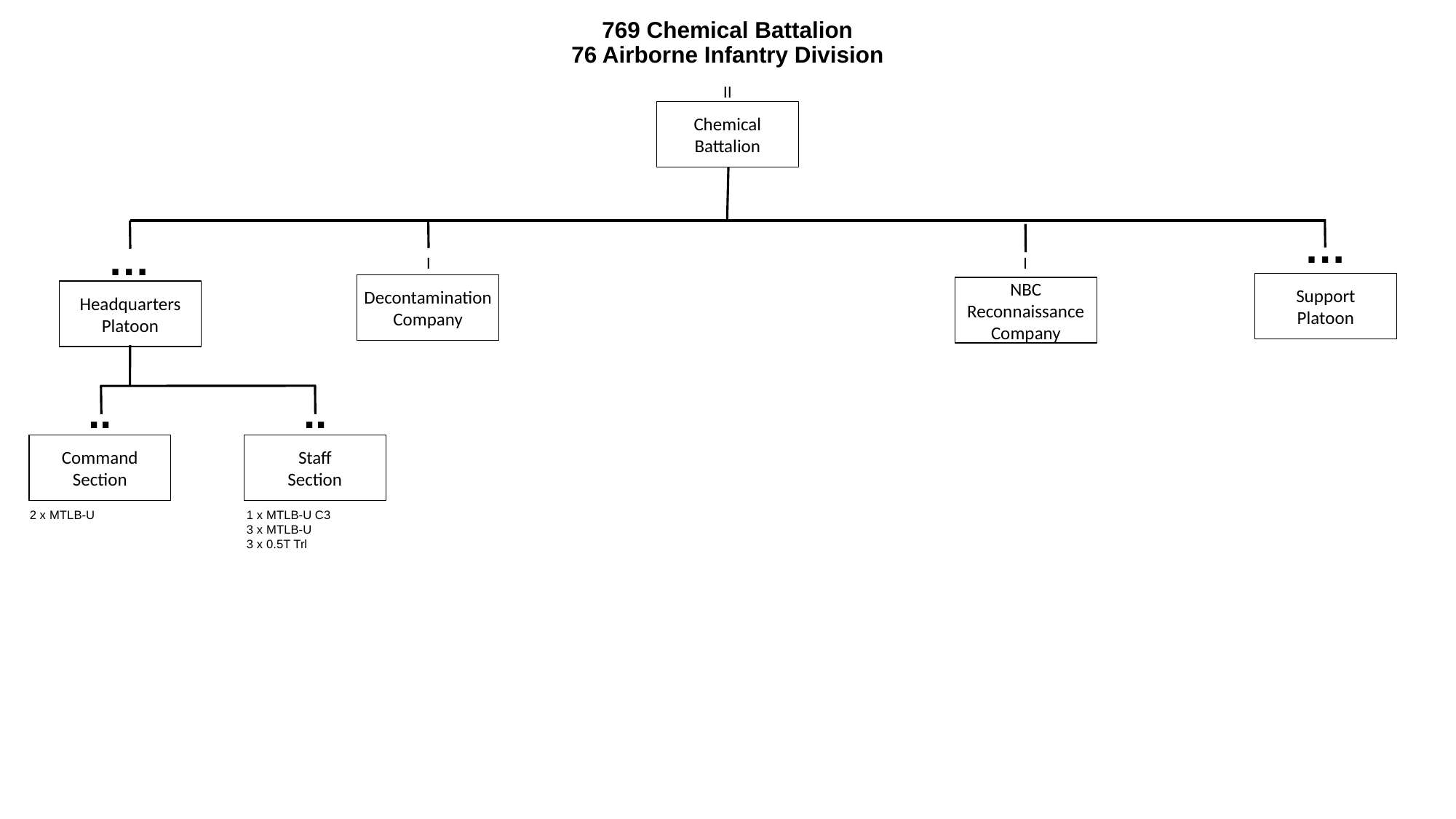

# 769 Chemical Battalion 76 Airborne Infantry Division
II
Chemical
Battalion
…
…
I
I
Support
Platoon
Decontamination
Company
NBC Reconnaissance Company
Headquarters
Platoon
..
..
Command
Section
Staff
Section
2 x MTLB-U
1 x MTLB-U C3
3 x MTLB-U
3 x 0.5T Trl